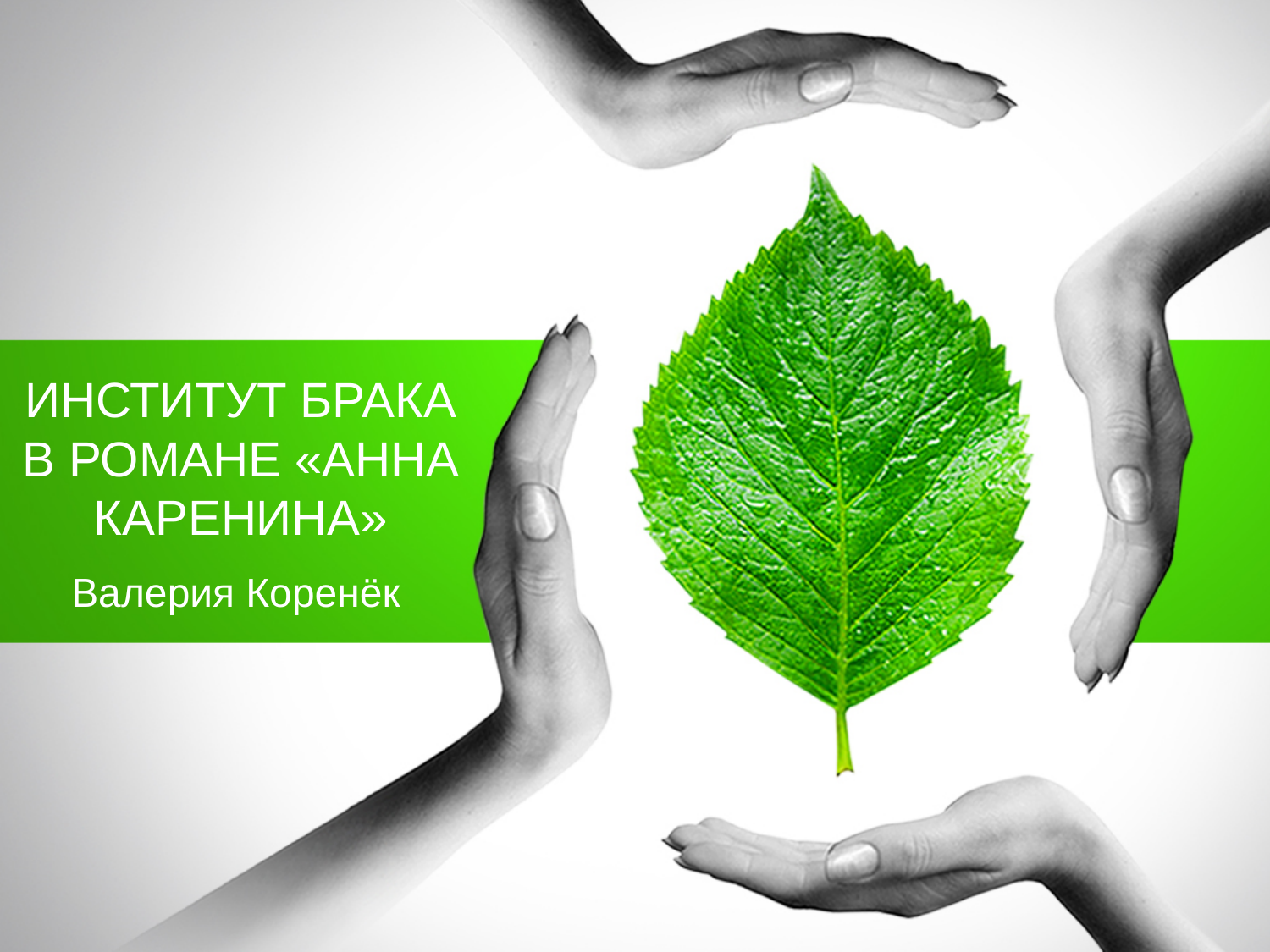

# ИНСТИТУТ БРАКА В РОМАНЕ «АННА КАРЕНИНА»
Валерия Коренёк